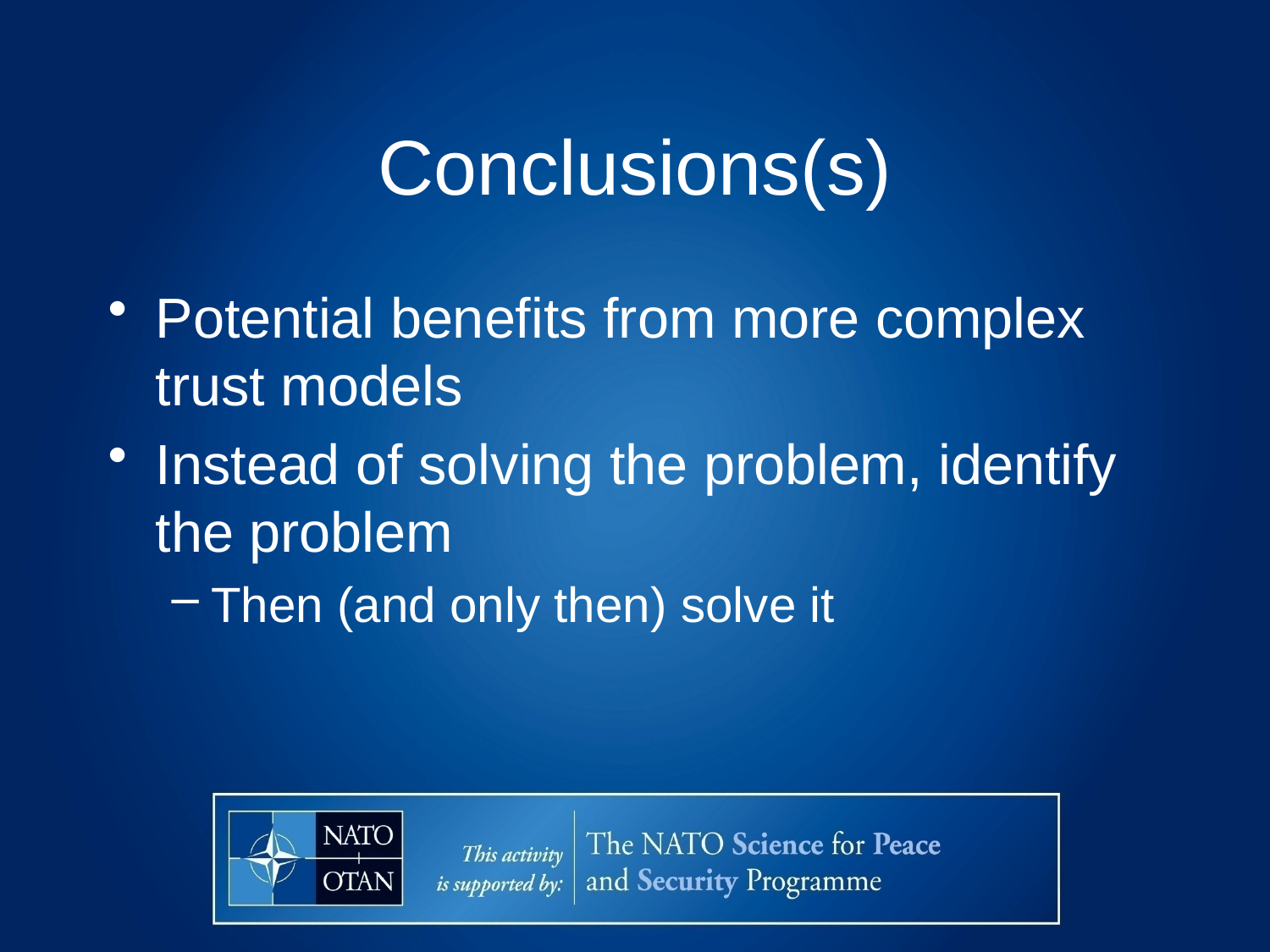

# Conclusions(s)
Potential benefits from more complex trust models
Instead of solving the problem, identify the problem
Then (and only then) solve it